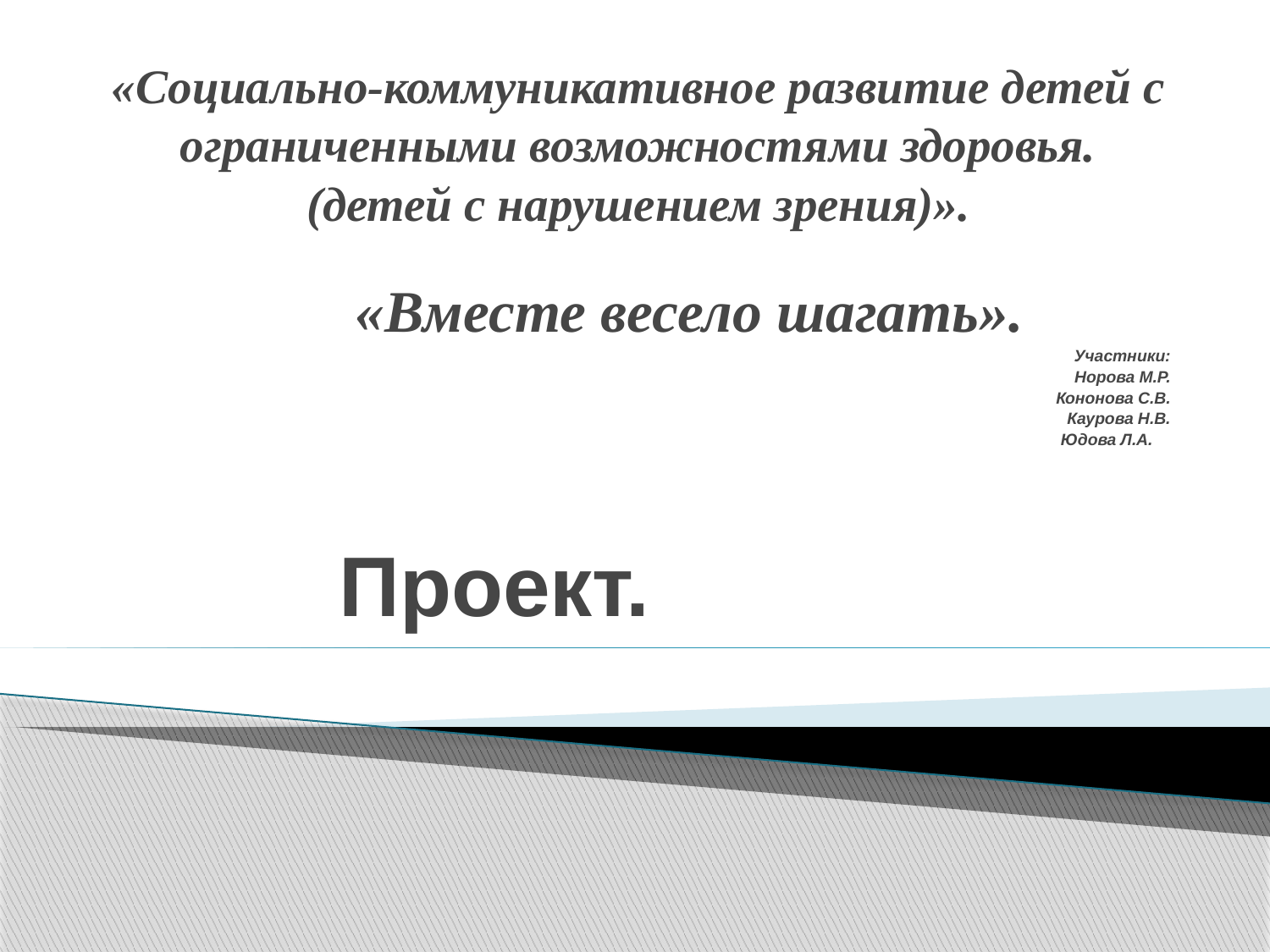

«Социально-коммуникативное развитие детей с ограниченными возможностями здоровья.
(детей с нарушением зрения)».

       «Вместе весело шагать».
      Участники:
    Норова М.Р.
 Кононова С.В.
Каурова Н.В.
Юдова Л.А.

# Проект.